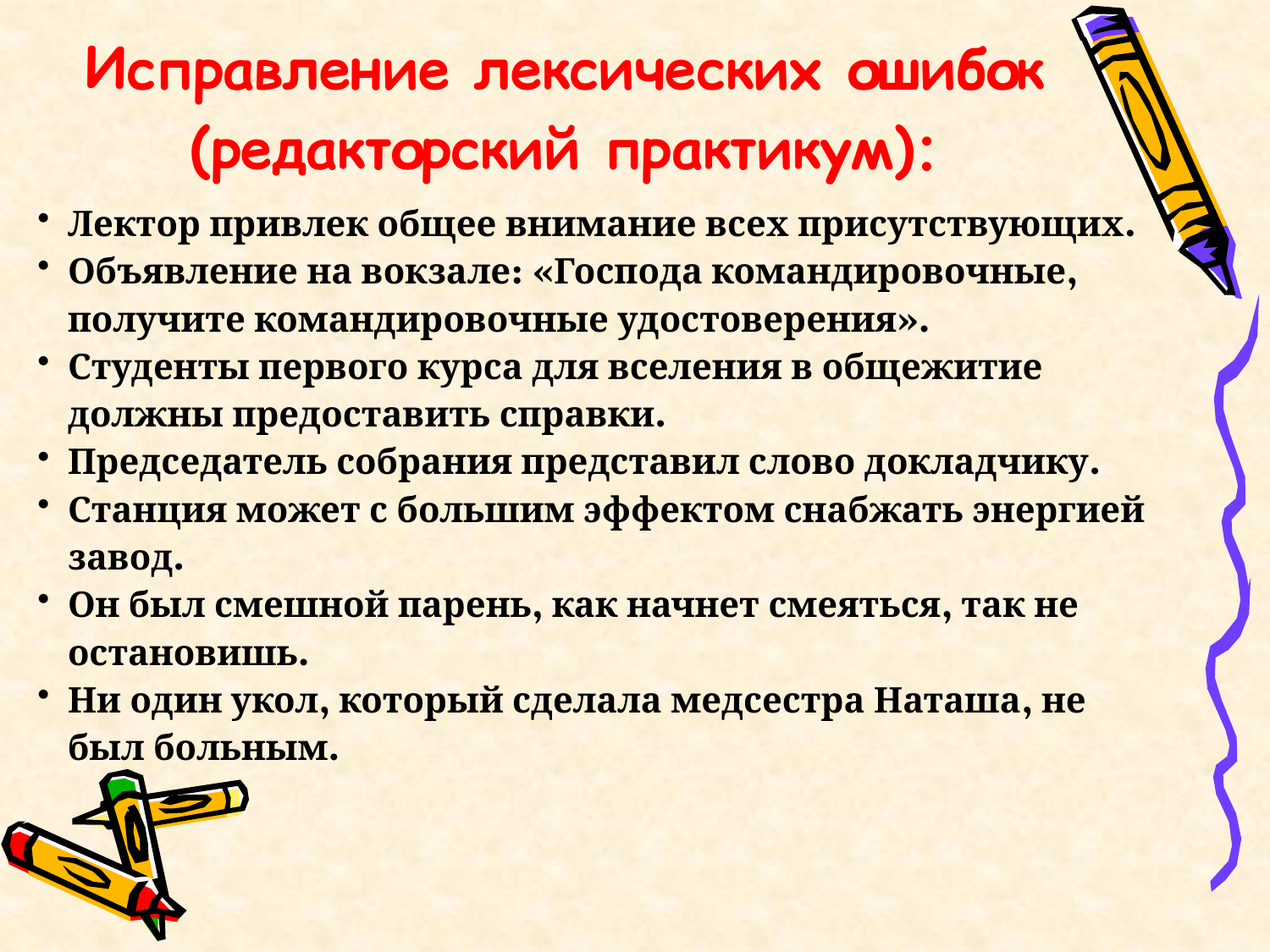

Исправление лексических ошибок
(редакторский практикум):
Лектор привлек общее внимание всех присутствующих.
Объявление на вокзале: «Господа командировочные, получите командировочные удостоверения».
Студенты первого курса для вселения в общежитие должны предоставить справки.
Председатель собрания представил слово докладчику.
Станция может с большим эффектом снабжать энергией завод.
Он был смешной парень, как начнет смеяться, так не остановишь.
Ни один укол, который сделала медсестра Наташа, не был больным.